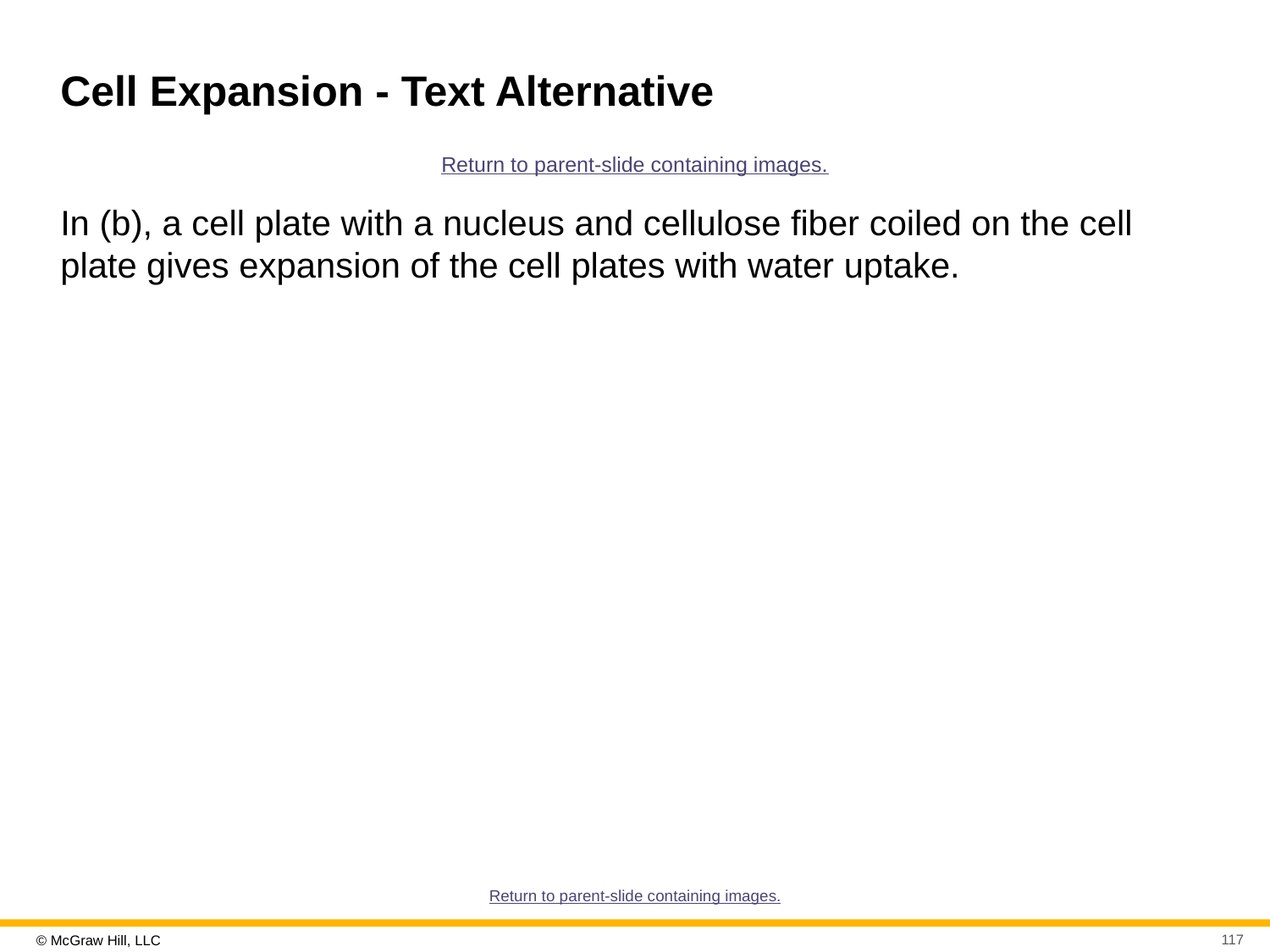

# Cell Expansion - Text Alternative
Return to parent-slide containing images.
In (b), a cell plate with a nucleus and cellulose fiber coiled on the cell plate gives expansion of the cell plates with water uptake.
Return to parent-slide containing images.
117